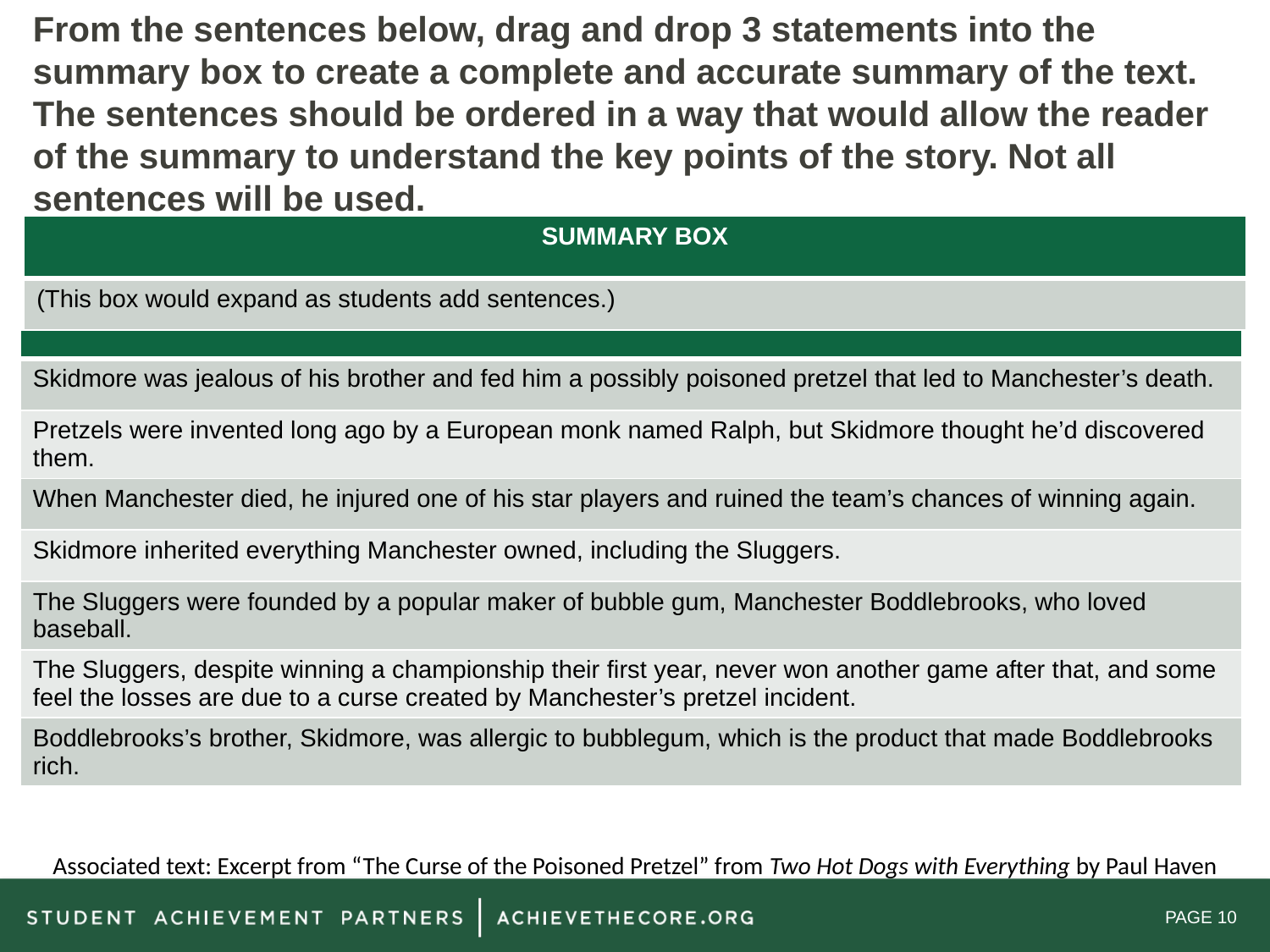

From the sentences below, drag and drop 3 statements into the summary box to create a complete and accurate summary of the text. The sentences should be ordered in a way that would allow the reader of the summary to understand the key points of the story. Not all sentences will be used.

#
| SUMMARY BOX |
| --- |
| (This box would expand as students add sentences.) |
|  |
| --- |
| Skidmore was jealous of his brother and fed him a possibly poisoned pretzel that led to Manchester’s death. |
| Pretzels were invented long ago by a European monk named Ralph, but Skidmore thought he’d discovered them. |
| When Manchester died, he injured one of his star players and ruined the team’s chances of winning again. |
| Skidmore inherited everything Manchester owned, including the Sluggers. |
| The Sluggers were founded by a popular maker of bubble gum, Manchester Boddlebrooks, who loved baseball. |
| The Sluggers, despite winning a championship their first year, never won another game after that, and some feel the losses are due to a curse created by Manchester’s pretzel incident. |
| Boddlebrooks’s brother, Skidmore, was allergic to bubblegum, which is the product that made Boddlebrooks rich. |
Associated text: Excerpt from “The Curse of the Poisoned Pretzel” from Two Hot Dogs with Everything by Paul Haven